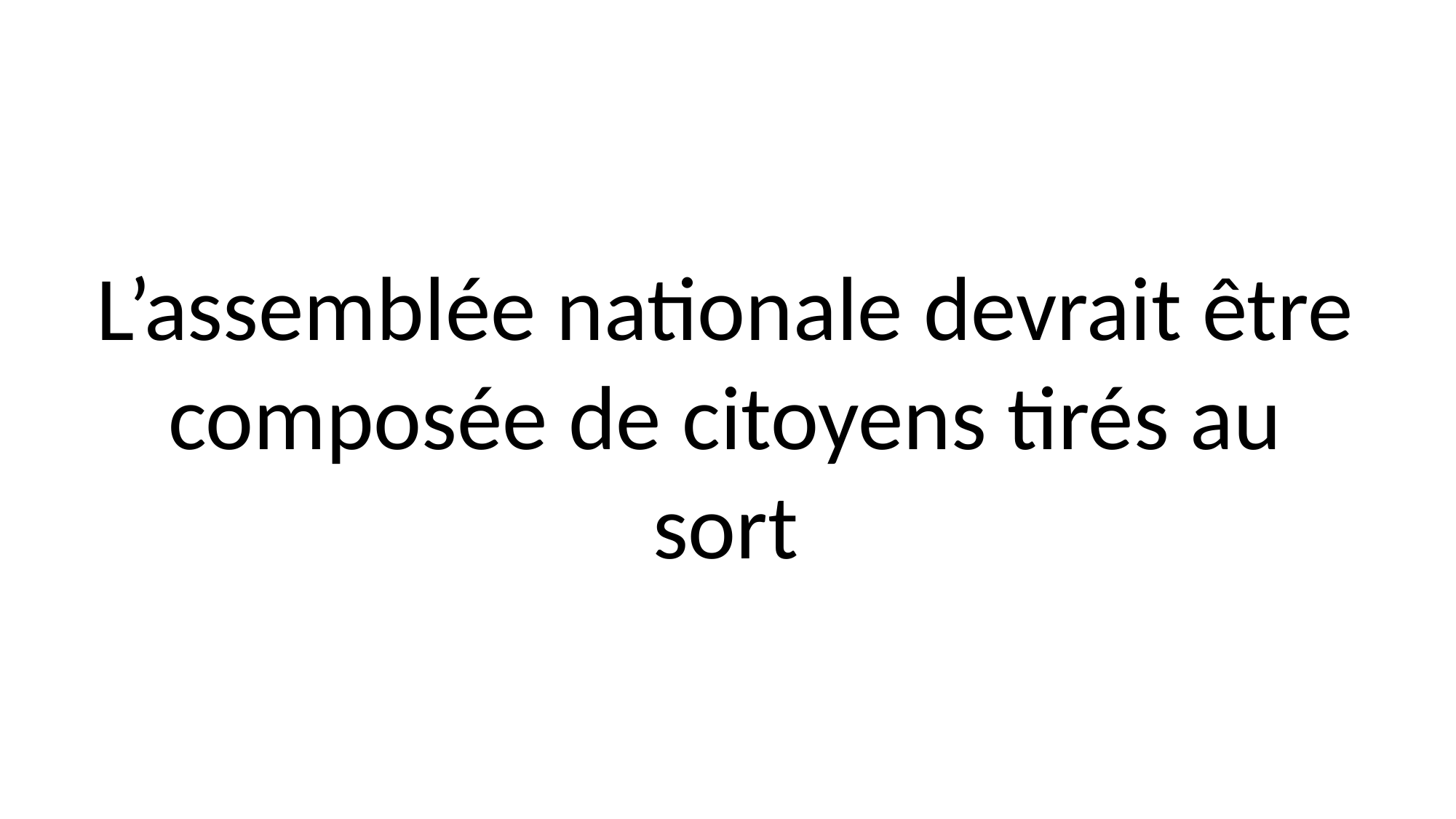

L’assemblée nationale devrait être composée de citoyens tirés au sort